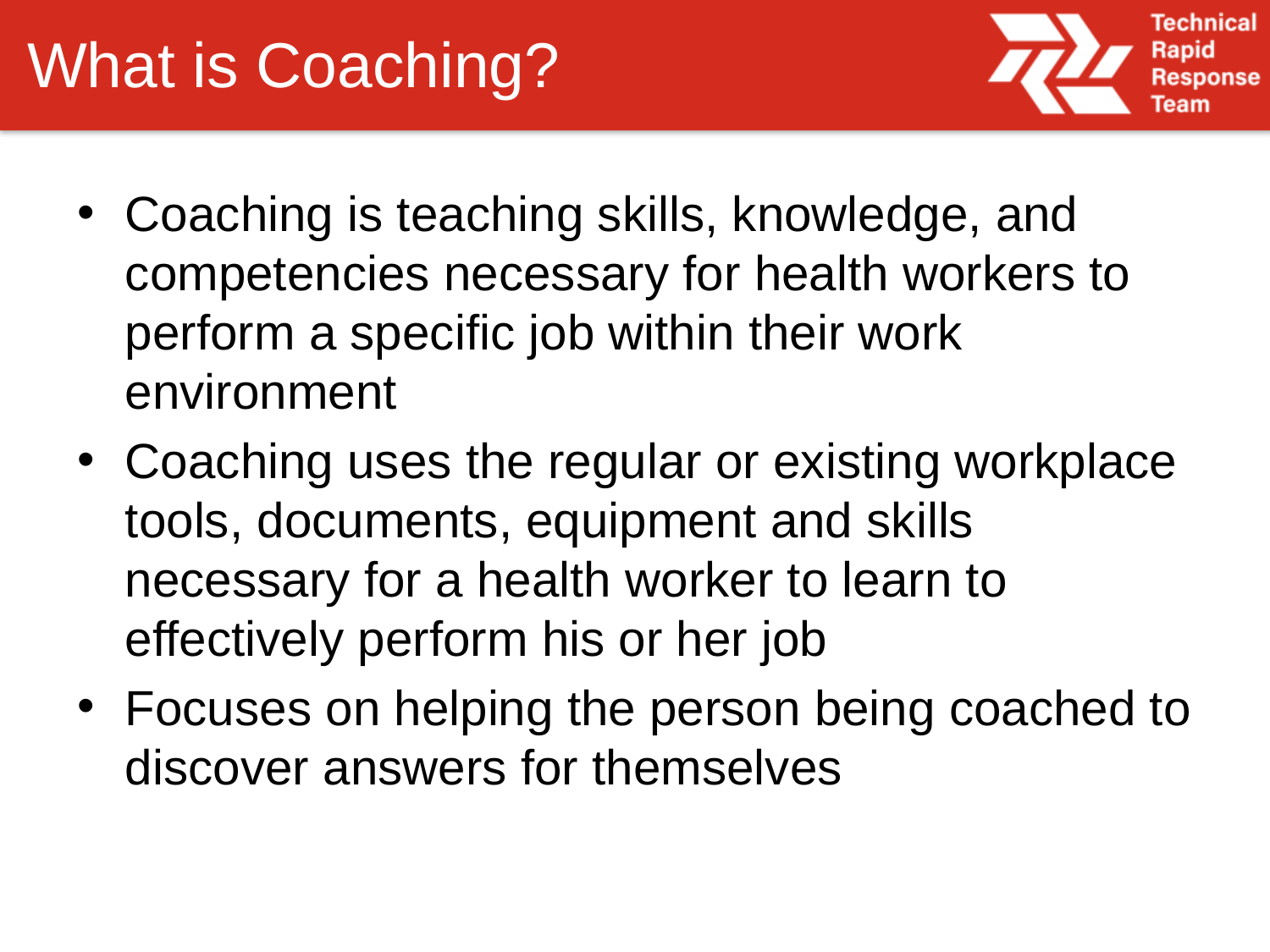

# What is Coaching?
Coaching is teaching skills, knowledge, and competencies necessary for health workers to perform a specific job within their work environment
Coaching uses the regular or existing workplace tools, documents, equipment and skills necessary for a health worker to learn to effectively perform his or her job
Focuses on helping the person being coached to discover answers for themselves